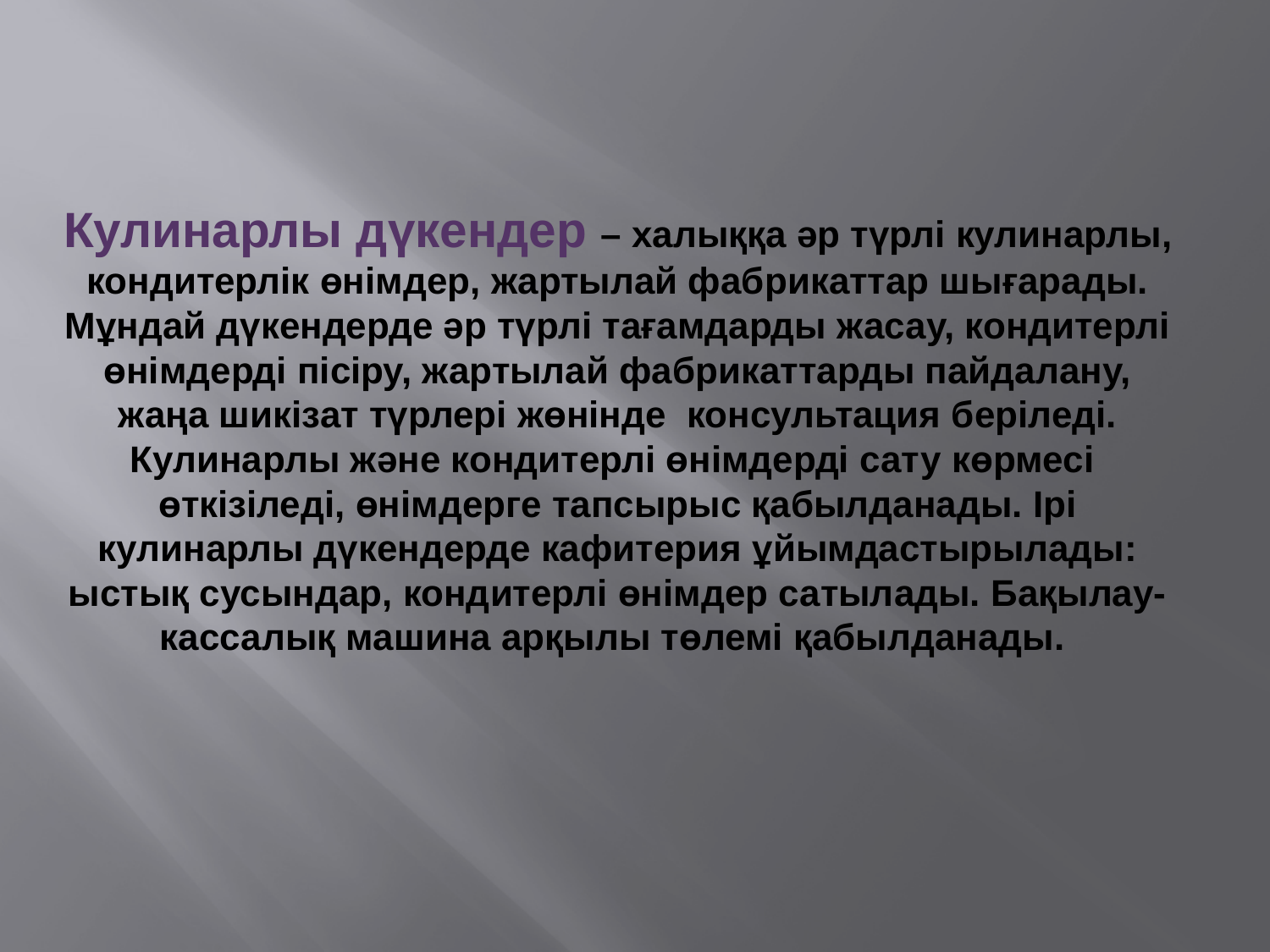

# Кулинарлы дүкендер – халыққа әр түрлі кулинарлы, кондитерлік өнімдер, жартылай фабрикаттар шығарады. Мұндай дүкендерде әр түрлі тағамдарды жасау, кондитерлі өнімдерді пісіру, жартылай фабрикаттарды пайдалану, жаңа шикізат түрлері жөнінде  консультация беріледі. Кулинарлы және кондитерлі өнімдерді сату көрмесі  өткізіледі, өнімдерге тапсырыс қабылданады. Ірі кулинарлы дүкендерде кафитерия ұйымдастырылады: ыстық сусындар, кондитерлі өнімдер сатылады. Бақылау-кассалық машина арқылы төлемі қабылданады.